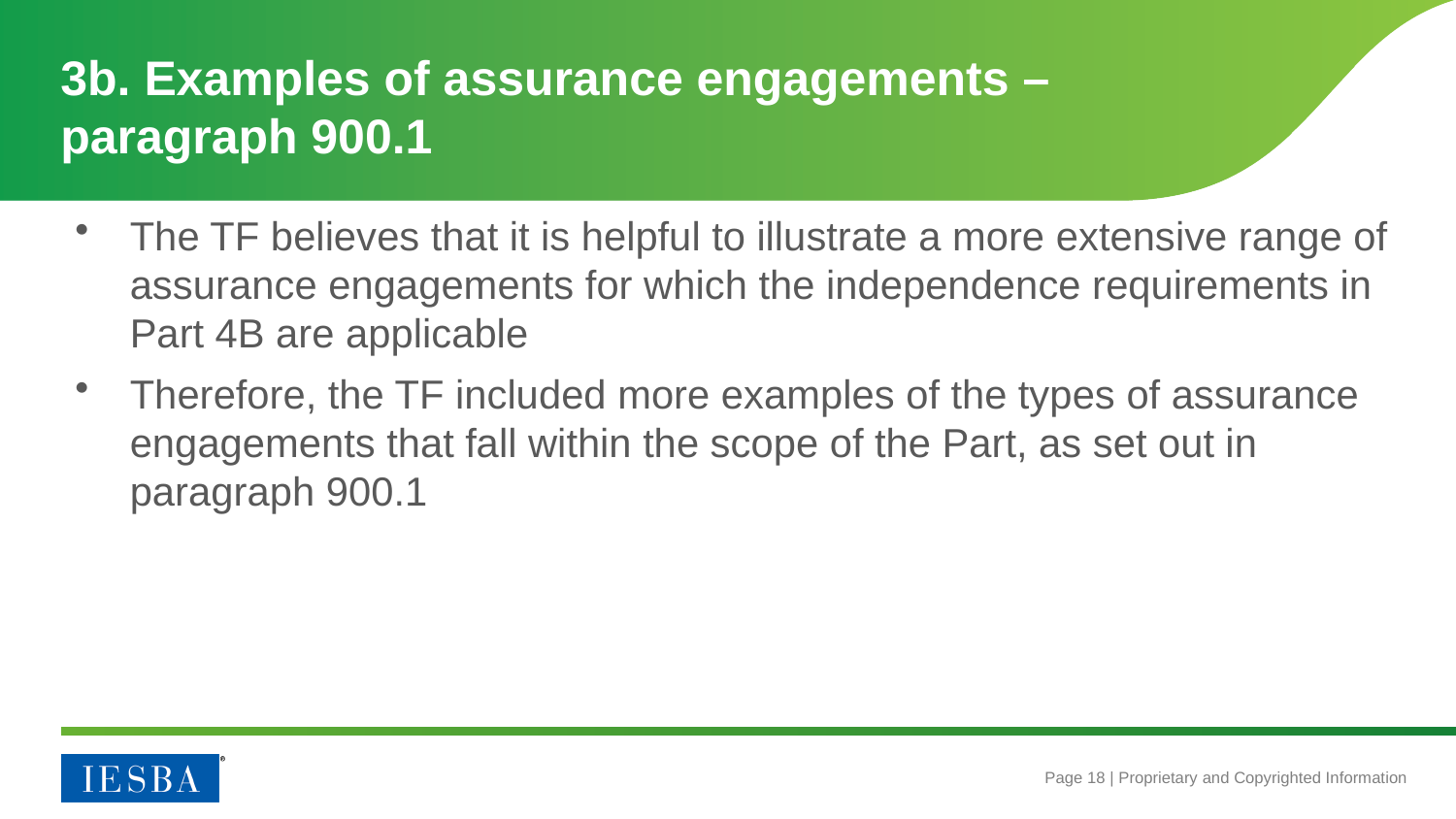

# 3b. Examples of assurance engagements – paragraph 900.1
The TF believes that it is helpful to illustrate a more extensive range of assurance engagements for which the independence requirements in Part 4B are applicable
Therefore, the TF included more examples of the types of assurance engagements that fall within the scope of the Part, as set out in paragraph 900.1